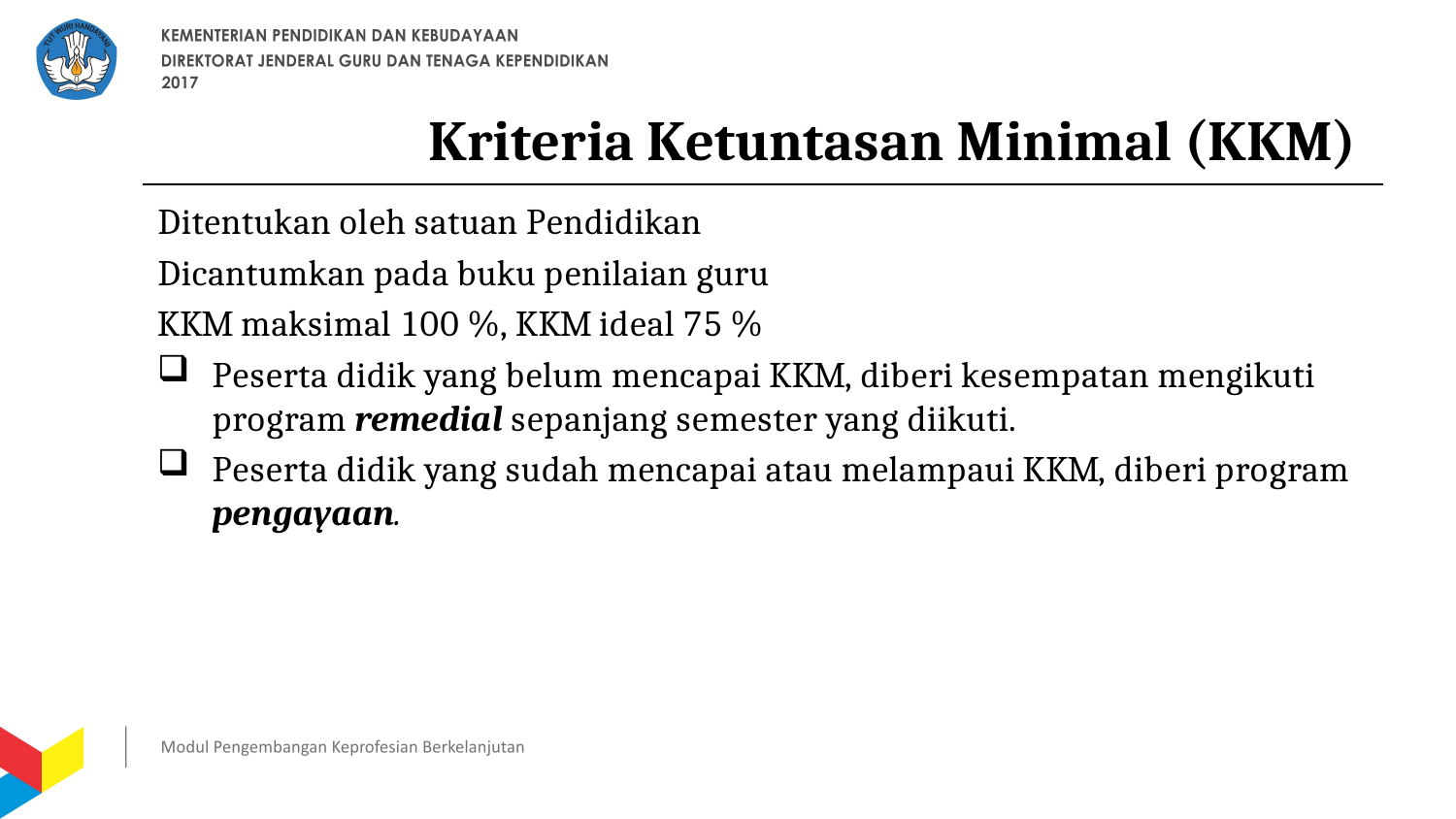

# Kriteria Ketuntasan Minimal (KKM)
Ditentukan oleh satuan Pendidikan
Dicantumkan pada buku penilaian guru
KKM maksimal 100 %, KKM ideal 75 %
Peserta didik yang belum mencapai KKM, diberi kesempatan mengikuti program remedial sepanjang semester yang diikuti.
Peserta didik yang sudah mencapai atau melampaui KKM, diberi program pengayaan.